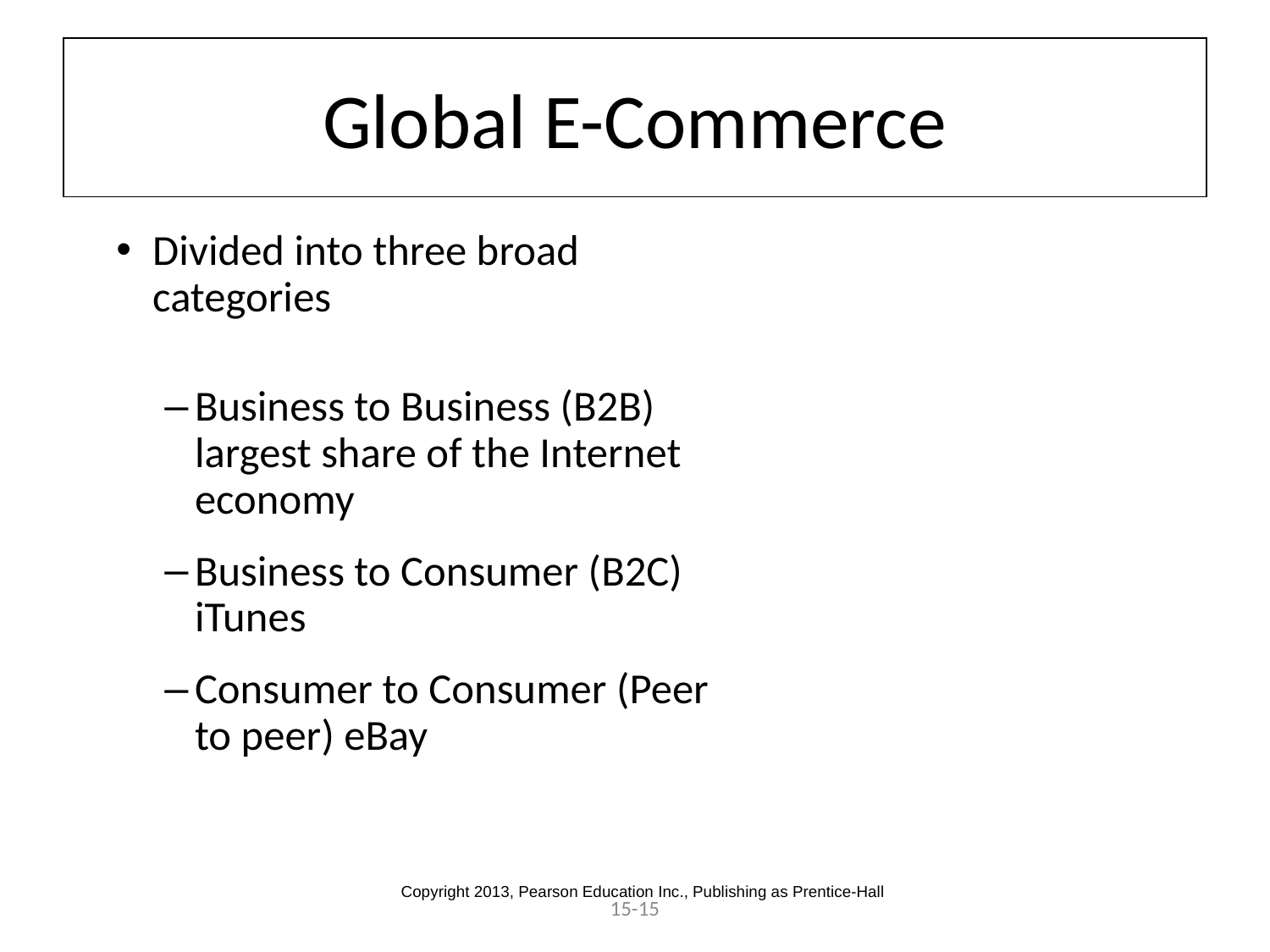

# Global E-Commerce
Divided into three broad categories

Business to Business (B2B) largest share of the Internet economy

Business to Consumer (B2C)  iTunes

Consumer to Consumer (Peer to peer) eBay

Copyright 2013, Pearson Education Inc., Publishing as Prentice-Hall

15-15